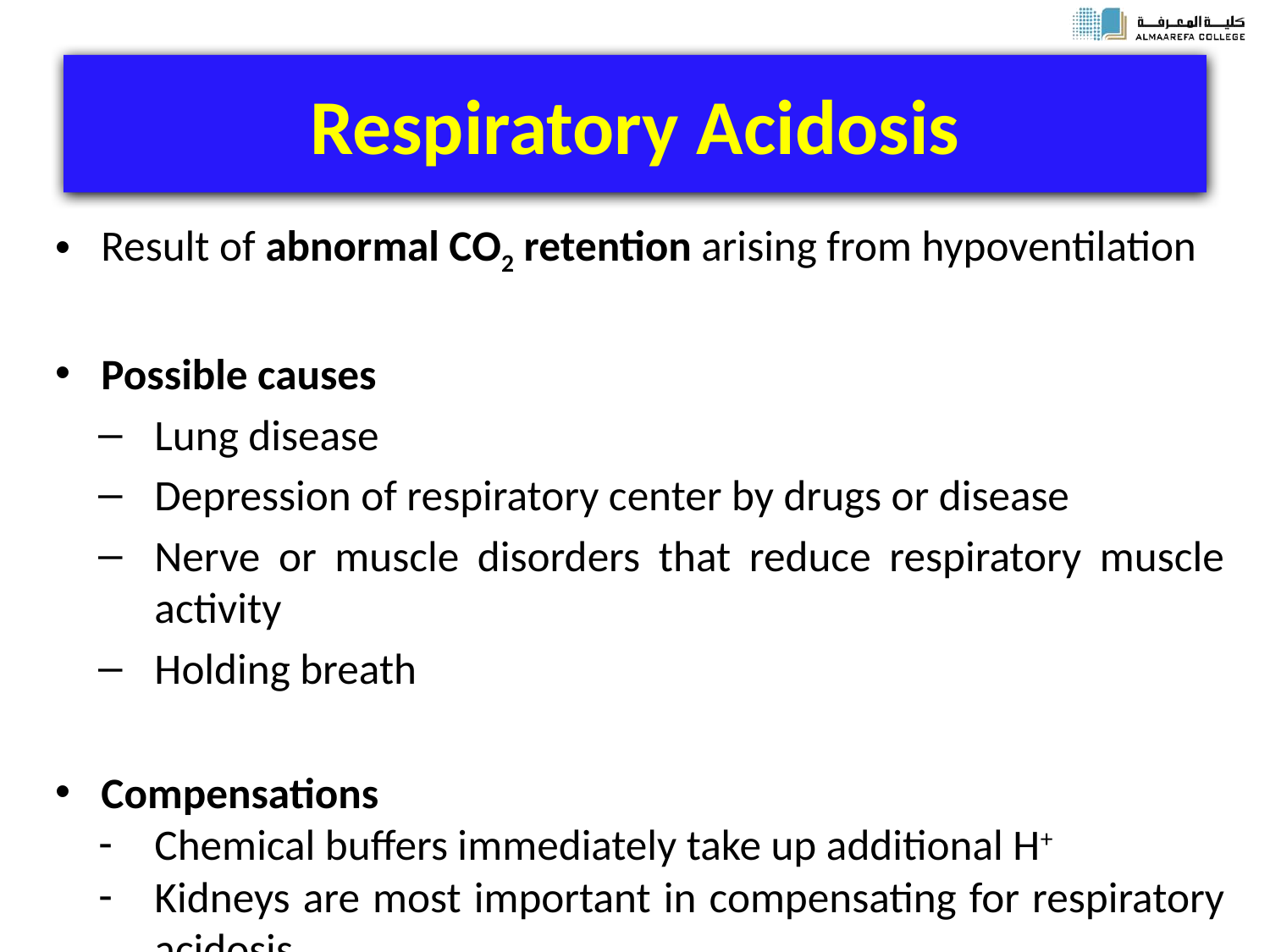

# Respiratory Acidosis
Result of abnormal CO2 retention arising from hypoventilation

Possible causes
Lung disease
Depression of respiratory center by drugs or disease
Nerve or muscle disorders that reduce respiratory muscle activity
Holding breath

Compensations
Chemical buffers immediately take up additional H+
Kidneys are most important in compensating for respiratory acidosis